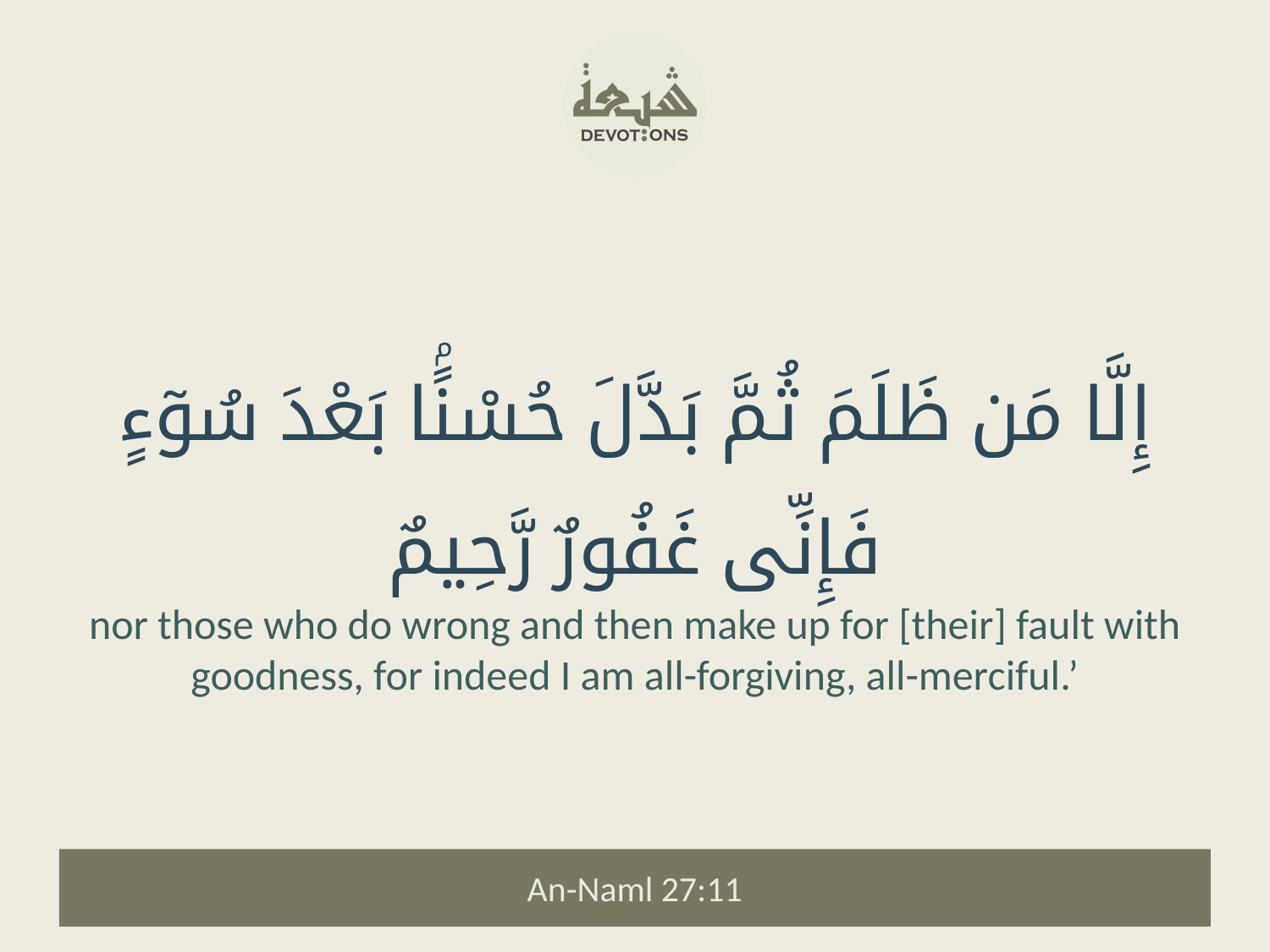

إِلَّا مَن ظَلَمَ ثُمَّ بَدَّلَ حُسْنًۢا بَعْدَ سُوٓءٍ فَإِنِّى غَفُورٌ رَّحِيمٌ
nor those who do wrong and then make up for [their] fault with goodness, for indeed I am all-forgiving, all-merciful.’
An-Naml 27:11